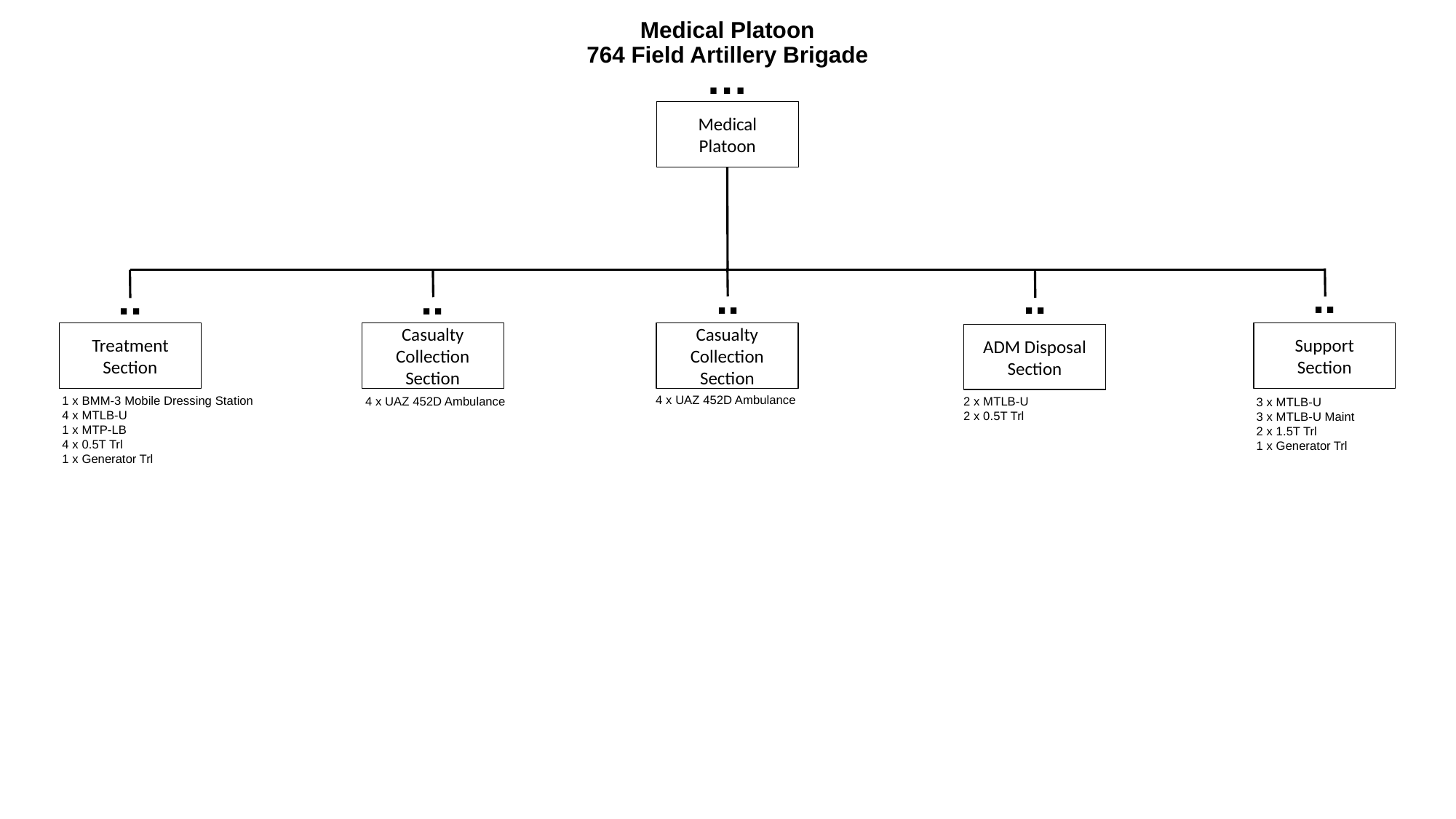

# Medical Platoon 764 Field Artillery Brigade
…
Medical
Platoon
..
..
..
..
..
Treatment
Section
Casualty
Collection
Section
Support
Section
Casualty
Collection
Section
ADM Disposal
Section
4 x UAZ 452D Ambulance
1 x BMM-3 Mobile Dressing Station
4 x MTLB-U
1 x MTP-LB
4 x 0.5T Trl
1 x Generator Trl
2 x MTLB-U
2 x 0.5T Trl
4 x UAZ 452D Ambulance
3 x MTLB-U
3 x MTLB-U Maint
2 x 1.5T Trl
1 x Generator Trl